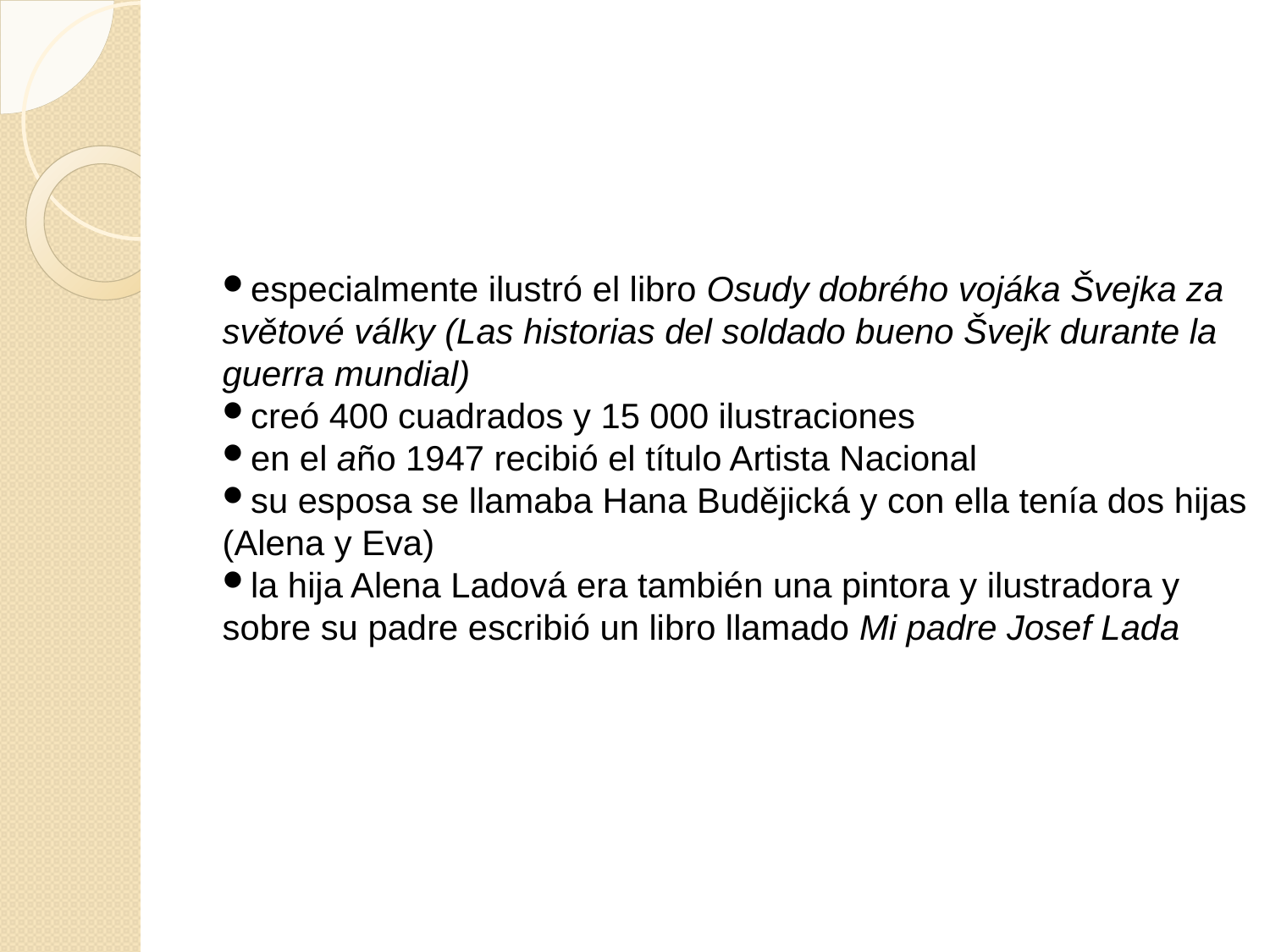

especialmente ilustró el libro Osudy dobrého vojáka Švejka za světové války (Las historias del soldado bueno Švejk durante la guerra mundial)
creó 400 cuadrados y 15 000 ilustraciones
en el año 1947 recibió el título Artista Nacional
su esposa se llamaba Hana Budějická y con ella tenía dos hijas (Alena y Eva)
la hija Alena Ladová era también una pintora y ilustradora y sobre su padre escribió un libro llamado Mi padre Josef Lada